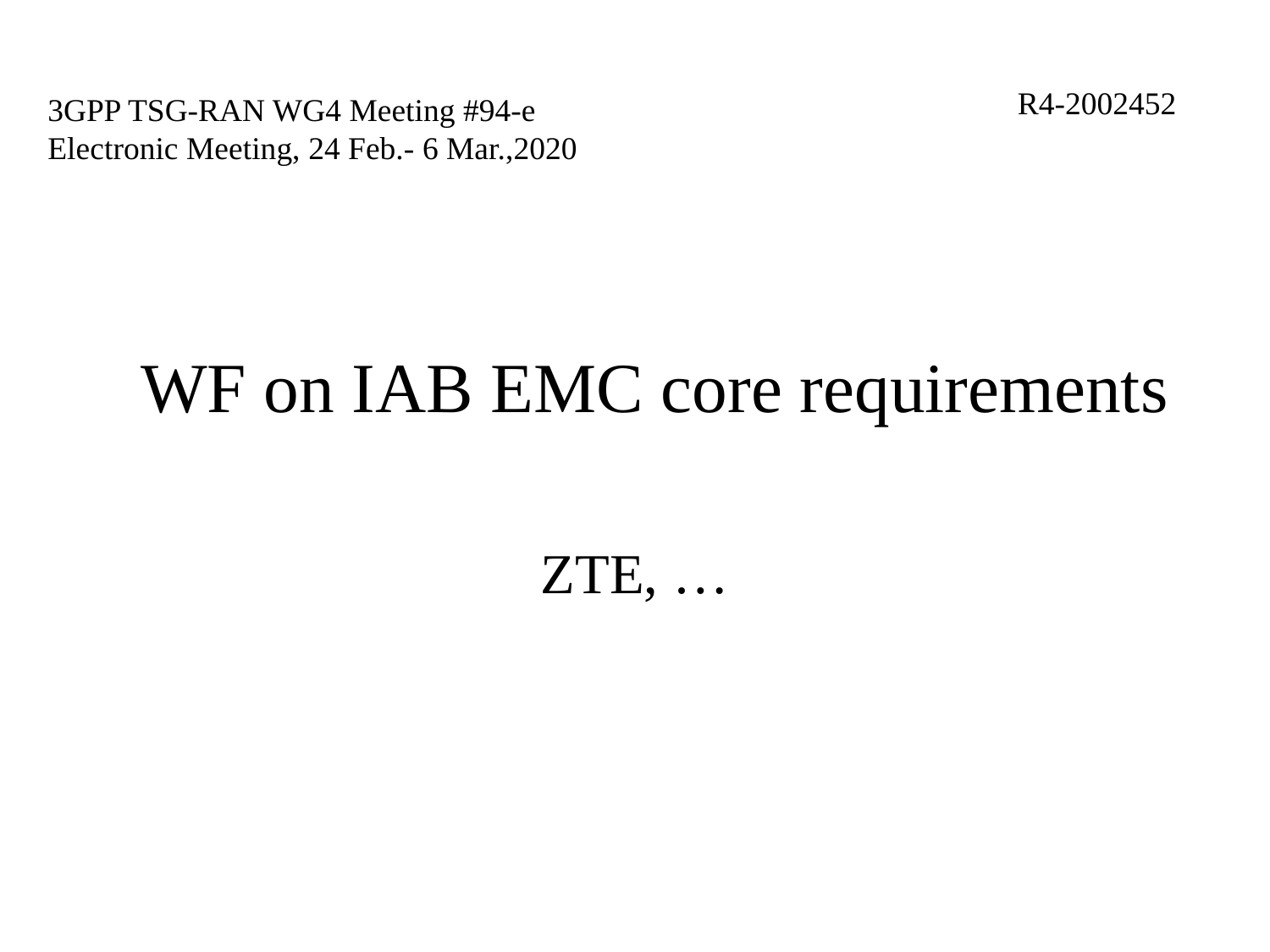

# 3GPP TSG-RAN WG4 Meeting #94-e Electronic Meeting, 24 Feb.- 6 Mar.,2020
R4-2002452
WF on IAB EMC core requirements
ZTE, …